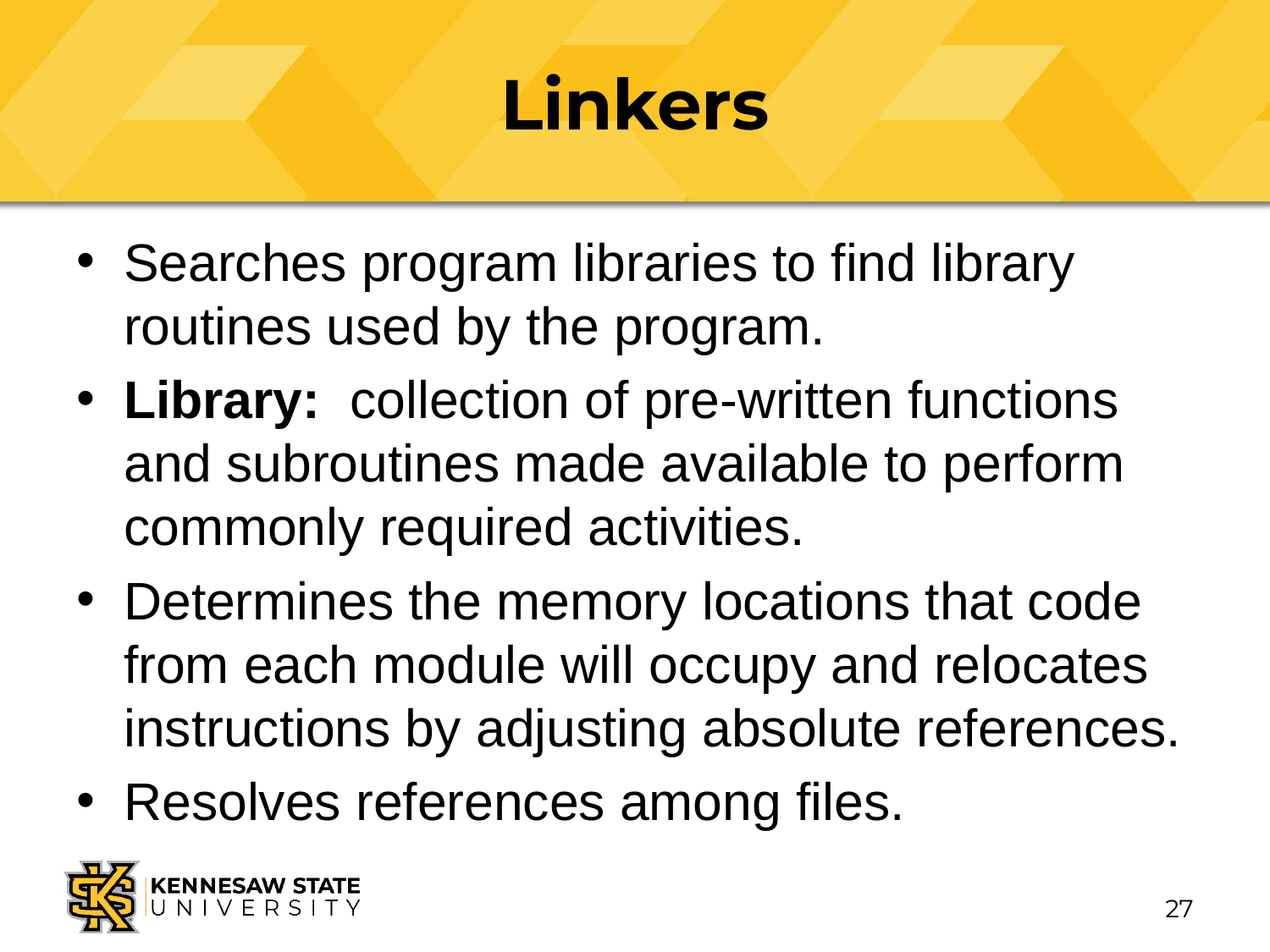

# Linkers
Searches program libraries to find library routines used by the program.
Library:  collection of pre-written functions and subroutines made available to perform commonly required activities.
Determines the memory locations that code from each module will occupy and relocates instructions by adjusting absolute references.
Resolves references among files.
27